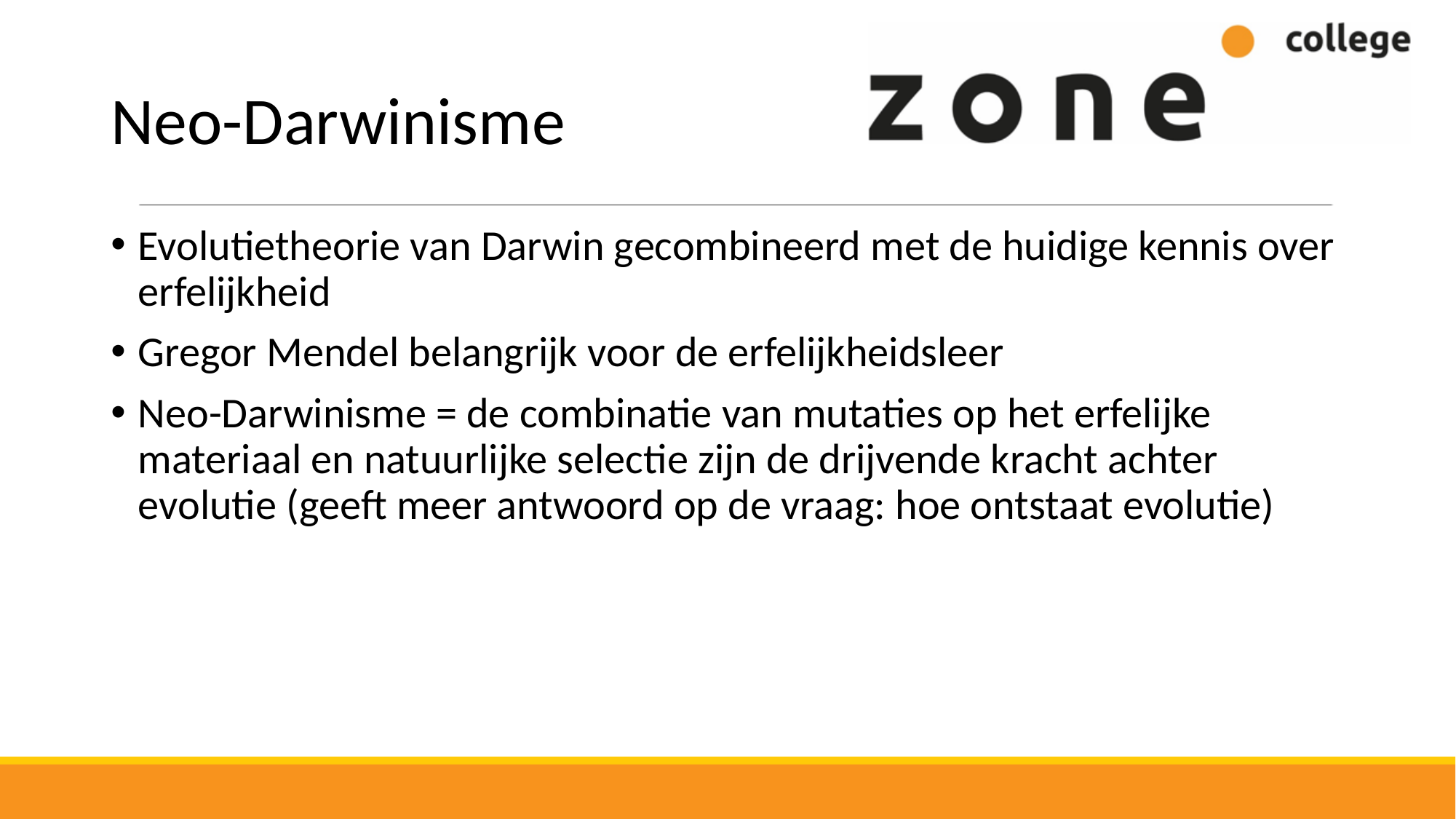

# Neo-Darwinisme
Evolutietheorie van Darwin gecombineerd met de huidige kennis over erfelijkheid
Gregor Mendel belangrijk voor de erfelijkheidsleer
Neo-Darwinisme = de combinatie van mutaties op het erfelijke materiaal en natuurlijke selectie zijn de drijvende kracht achter evolutie (geeft meer antwoord op de vraag: hoe ontstaat evolutie)